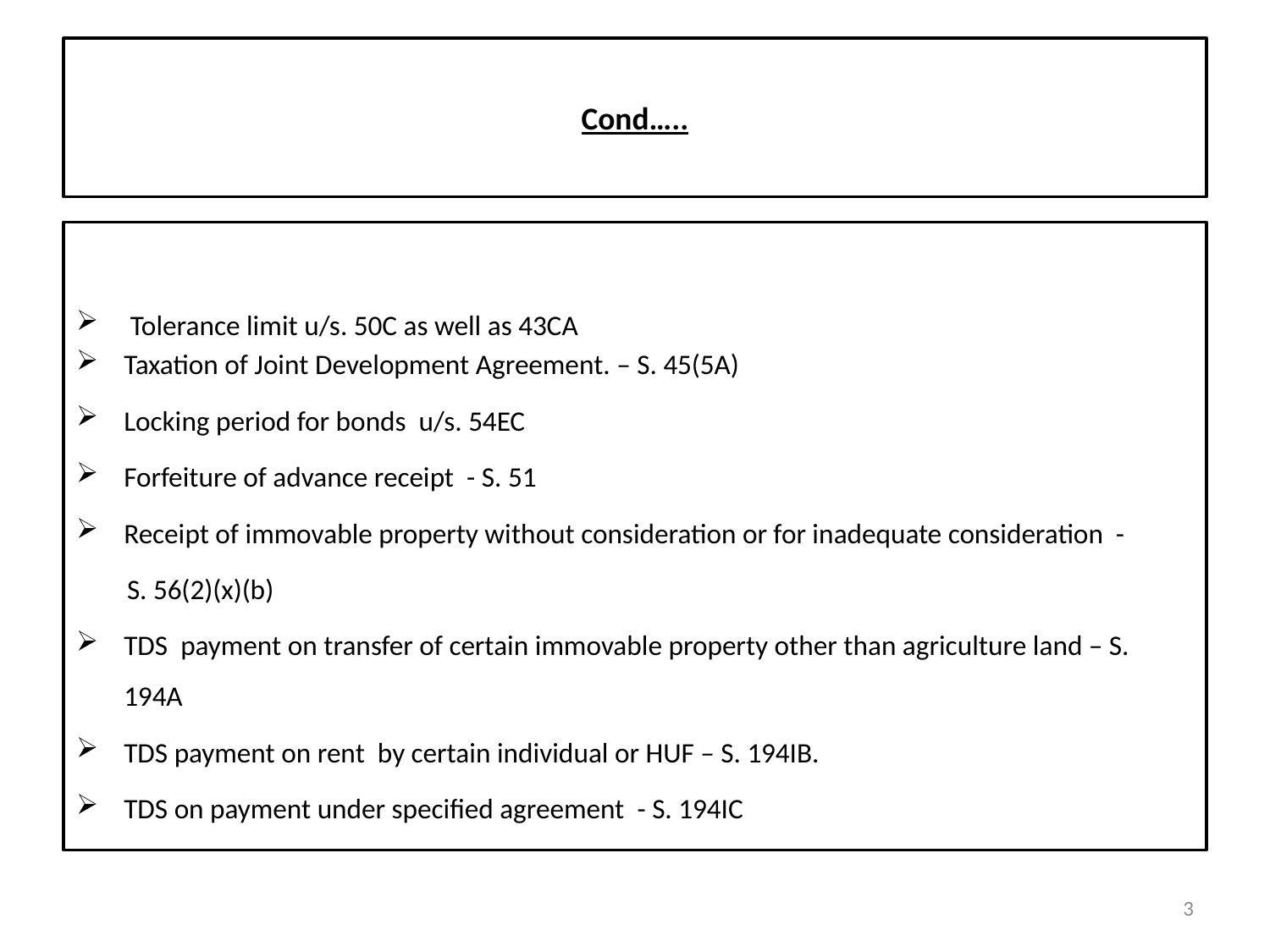

# Cond…..

 Tolerance limit u/s. 50C as well as 43CA
Taxation of Joint Development Agreement. – S. 45(5A)
Locking period for bonds  u/s. 54EC
Forfeiture of advance receipt  - S. 51
Receipt of immovable property without consideration or for inadequate consideration  -
        S. 56(2)(x)(b)
TDS  payment on transfer of certain immovable property other than agriculture land – S. 194A
TDS payment on rent  by certain individual or HUF – S. 194IB.
TDS on payment under specified agreement  - S. 194IC

3